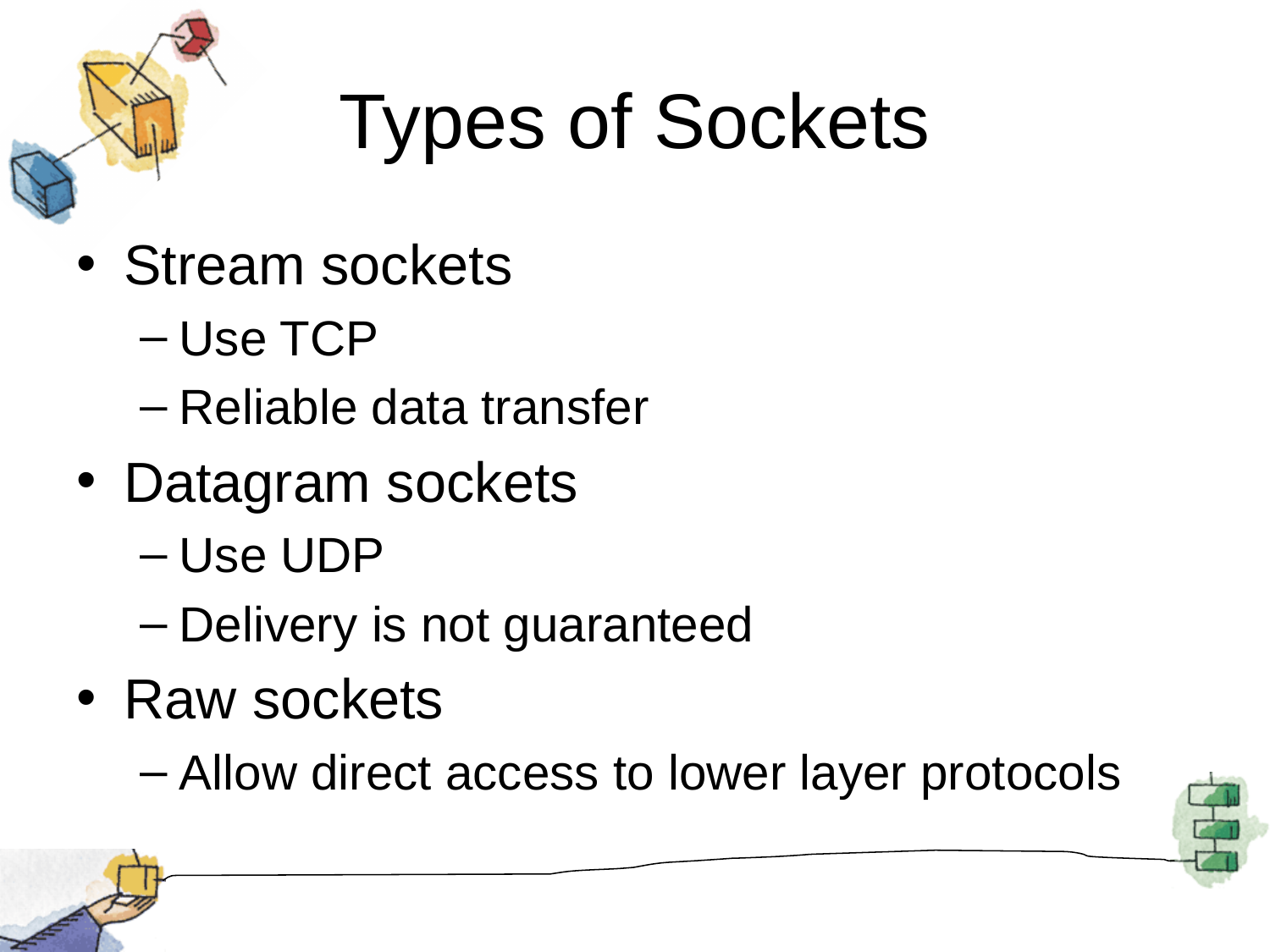

# Types of Sockets
Stream sockets
Use TCP
Reliable data transfer
Datagram sockets
Use UDP
Delivery is not guaranteed
Raw sockets
Allow direct access to lower layer protocols